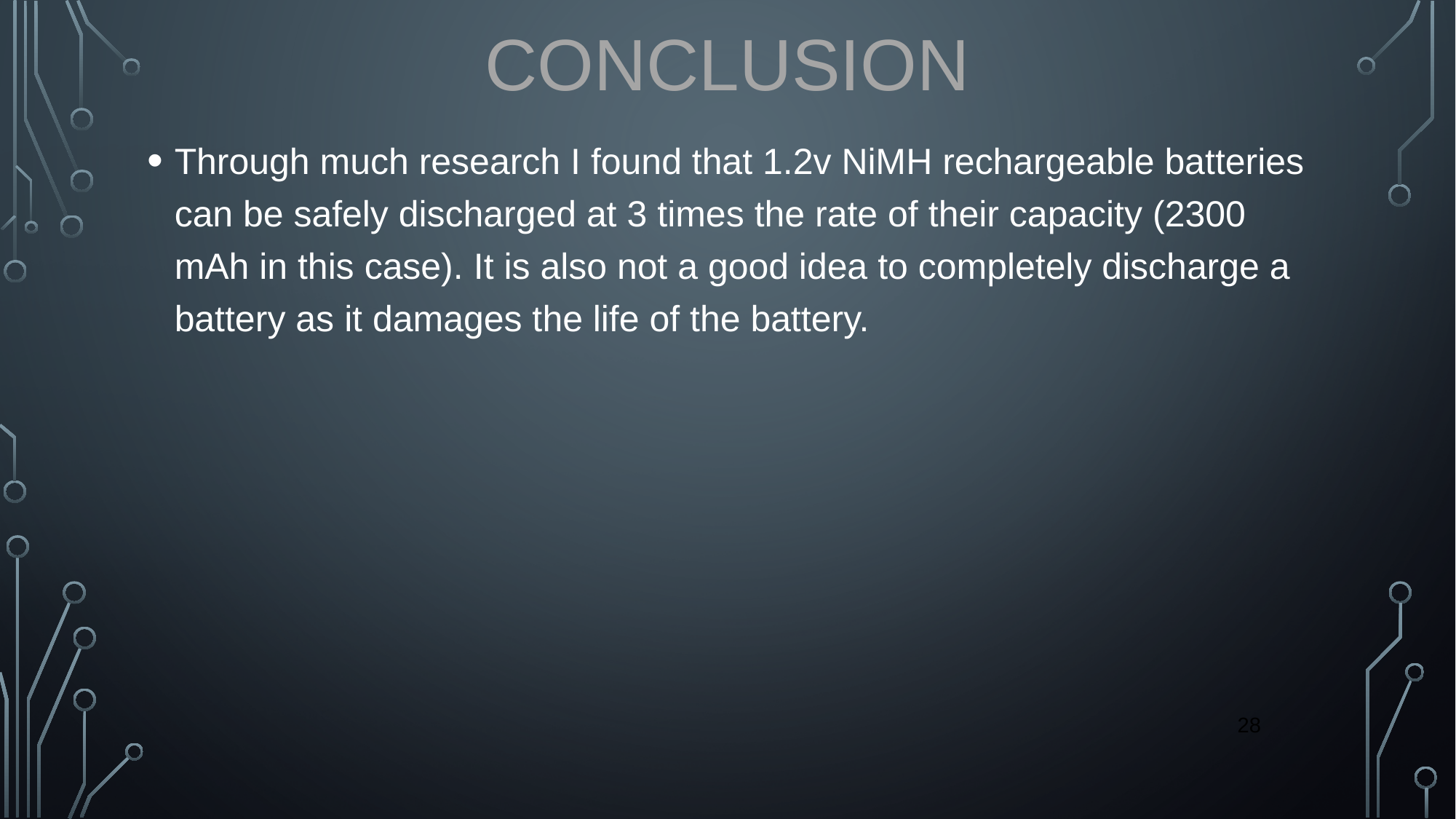

# CONCLUSION
Through much research I found that 1.2v NiMH rechargeable batteries can be safely discharged at 3 times the rate of their capacity (2300 mAh in this case). It is also not a good idea to completely discharge a battery as it damages the life of the battery.
28